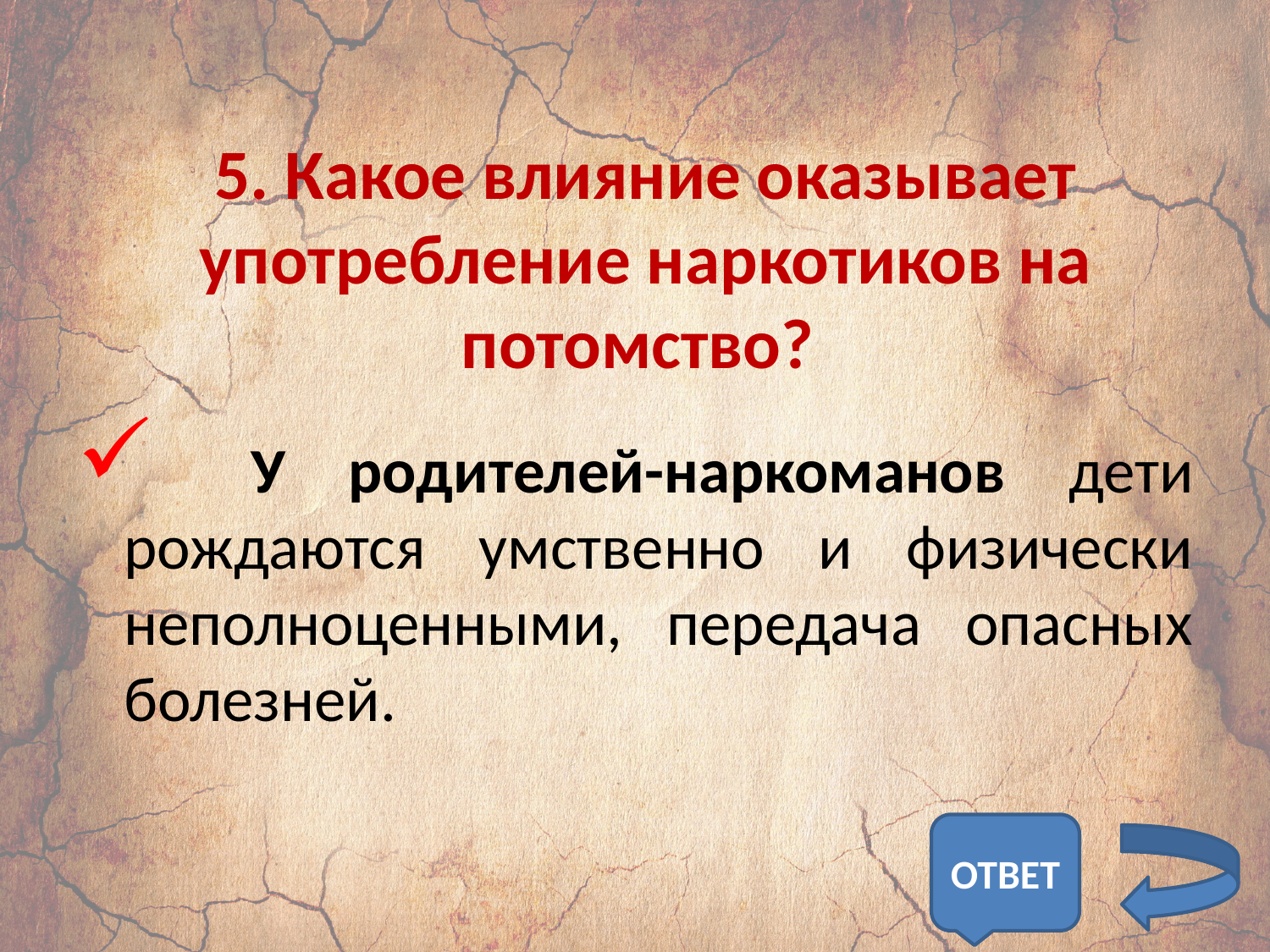

# 5. Какое влияние оказывает употребление наркотиков на потомство?
	У родителей-наркоманов дети рождаются умственно и физически неполноценными, передача опасных болезней.
ОТВЕТ